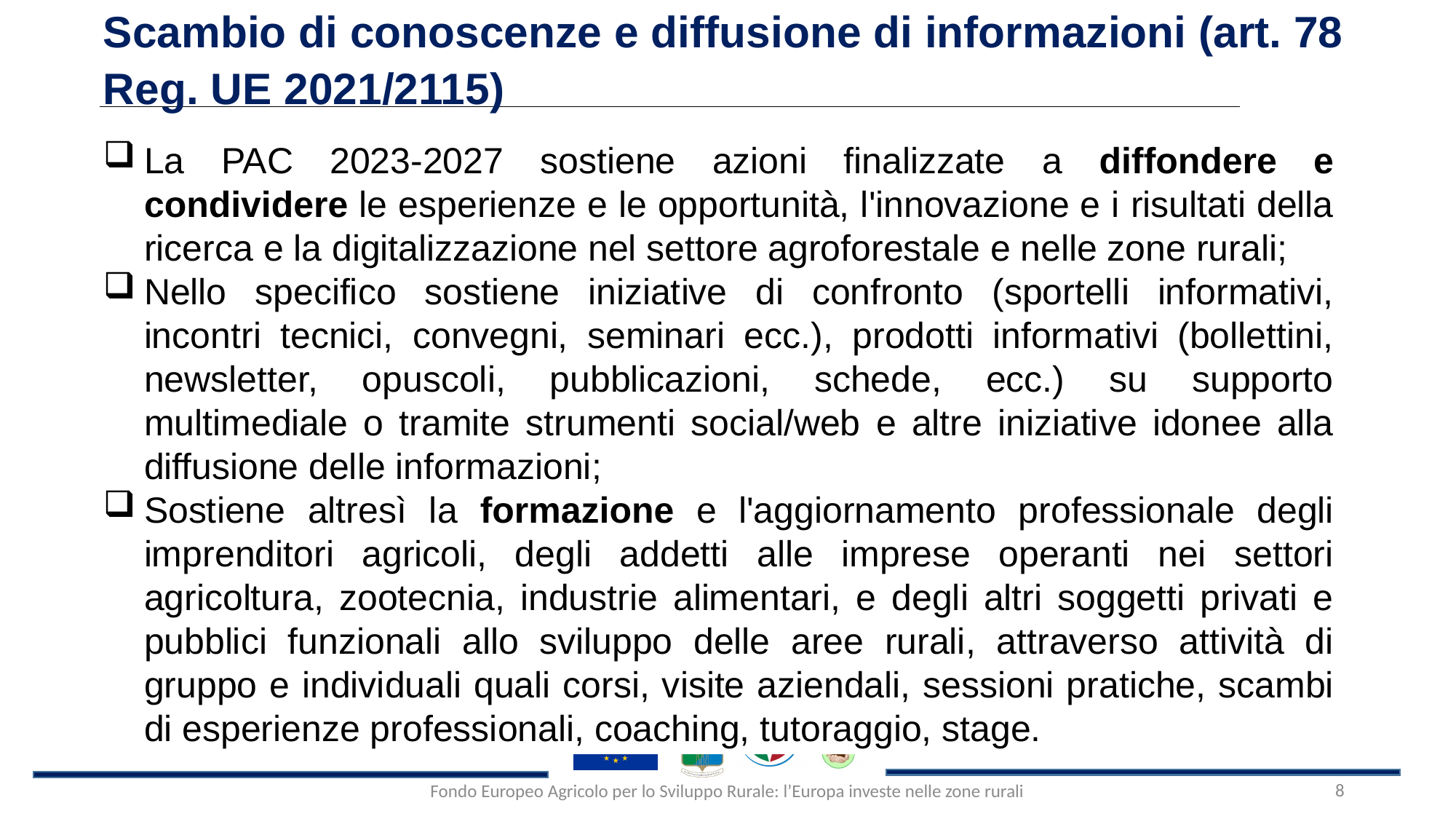

Scambio di conoscenze e diffusione di informazioni (art. 78 Reg. UE 2021/2115)
La PAC 2023-2027 sostiene azioni finalizzate a diffondere e condividere le esperienze e le opportunità, l'innovazione e i risultati della ricerca e la digitalizzazione nel settore agroforestale e nelle zone rurali;
Nello specifico sostiene iniziative di confronto (sportelli informativi, incontri tecnici, convegni, seminari ecc.), prodotti informativi (bollettini, newsletter, opuscoli, pubblicazioni, schede, ecc.) su supporto multimediale o tramite strumenti social/web e altre iniziative idonee alla diffusione delle informazioni;
Sostiene altresì la formazione e l'aggiornamento professionale degli imprenditori agricoli, degli addetti alle imprese operanti nei settori agricoltura, zootecnia, industrie alimentari, e degli altri soggetti privati e pubblici funzionali allo sviluppo delle aree rurali, attraverso attività di gruppo e individuali quali corsi, visite aziendali, sessioni pratiche, scambi di esperienze professionali, coaching, tutoraggio, stage.